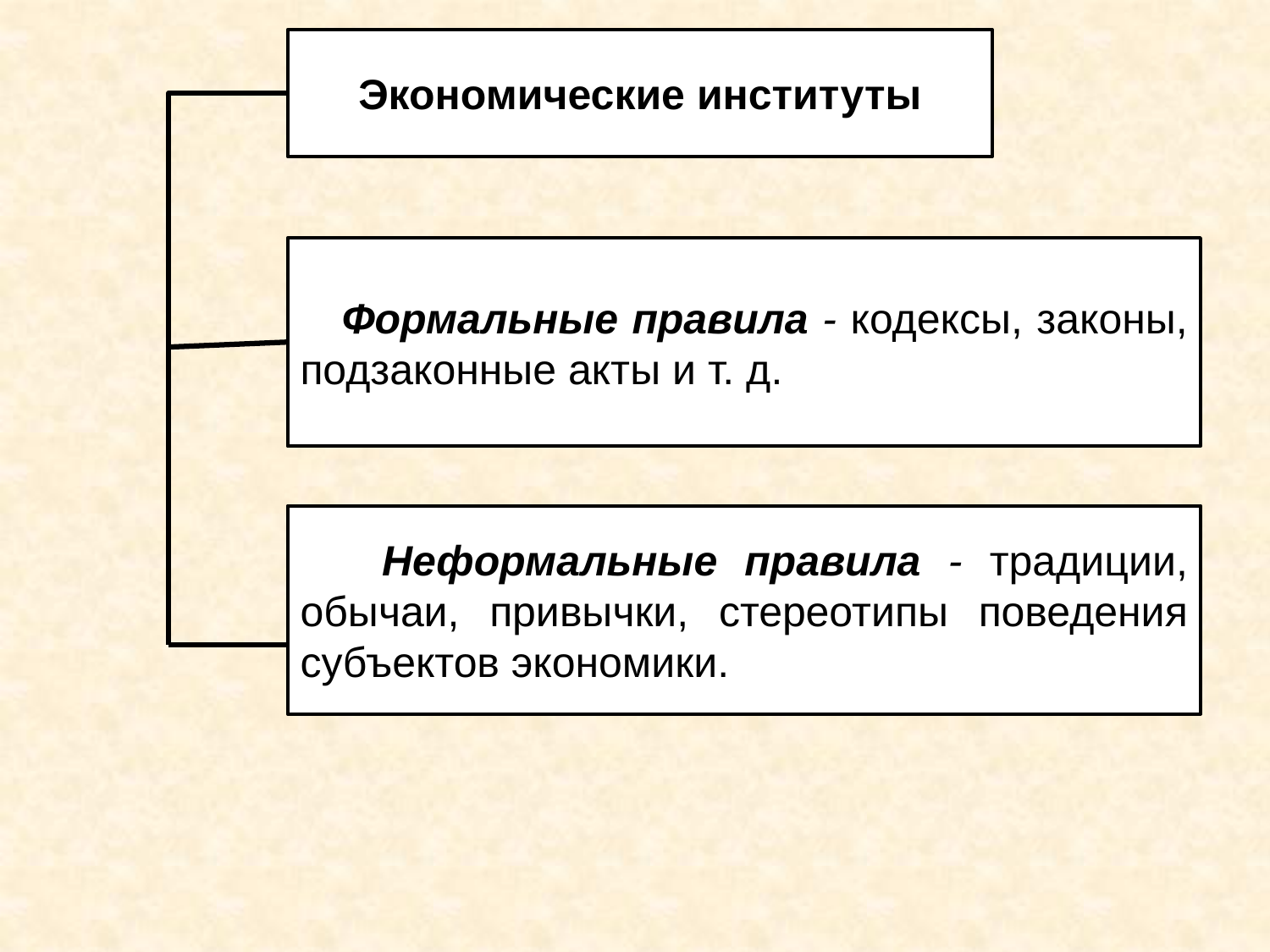

Экономические институты
   Формальные правила - кодексы, законы, подзаконные акты и т. д.
   Неформальные правила - традиции, обычаи, привычки, стереотипы поведения субъектов экономики.